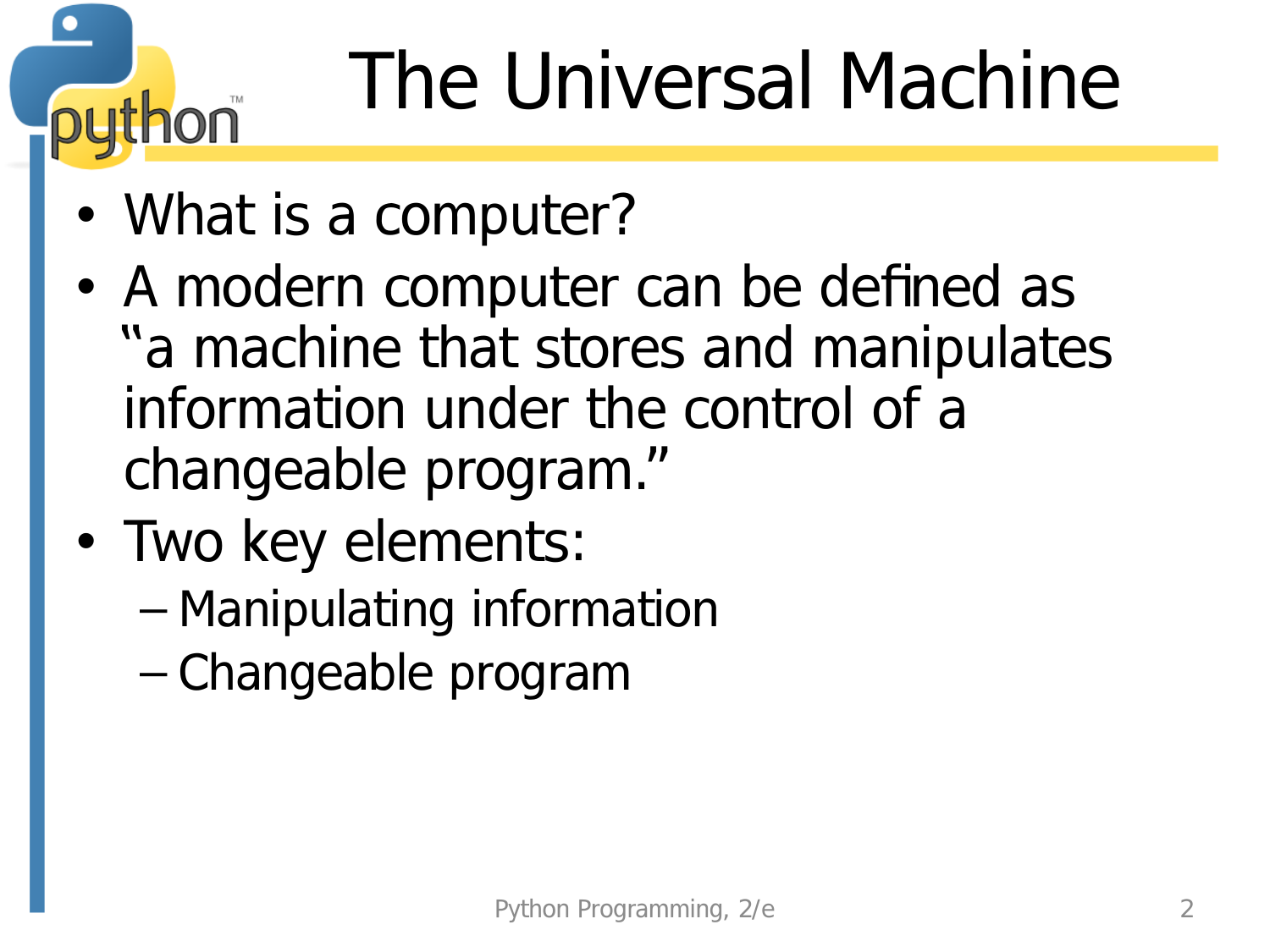

# The Universal Machine
What is a computer?
A modern computer can be defined as “a machine that stores and manipulates information under the control of a changeable program.”
Two key elements:
Manipulating information
Changeable program
Python Programming, 2/e
2